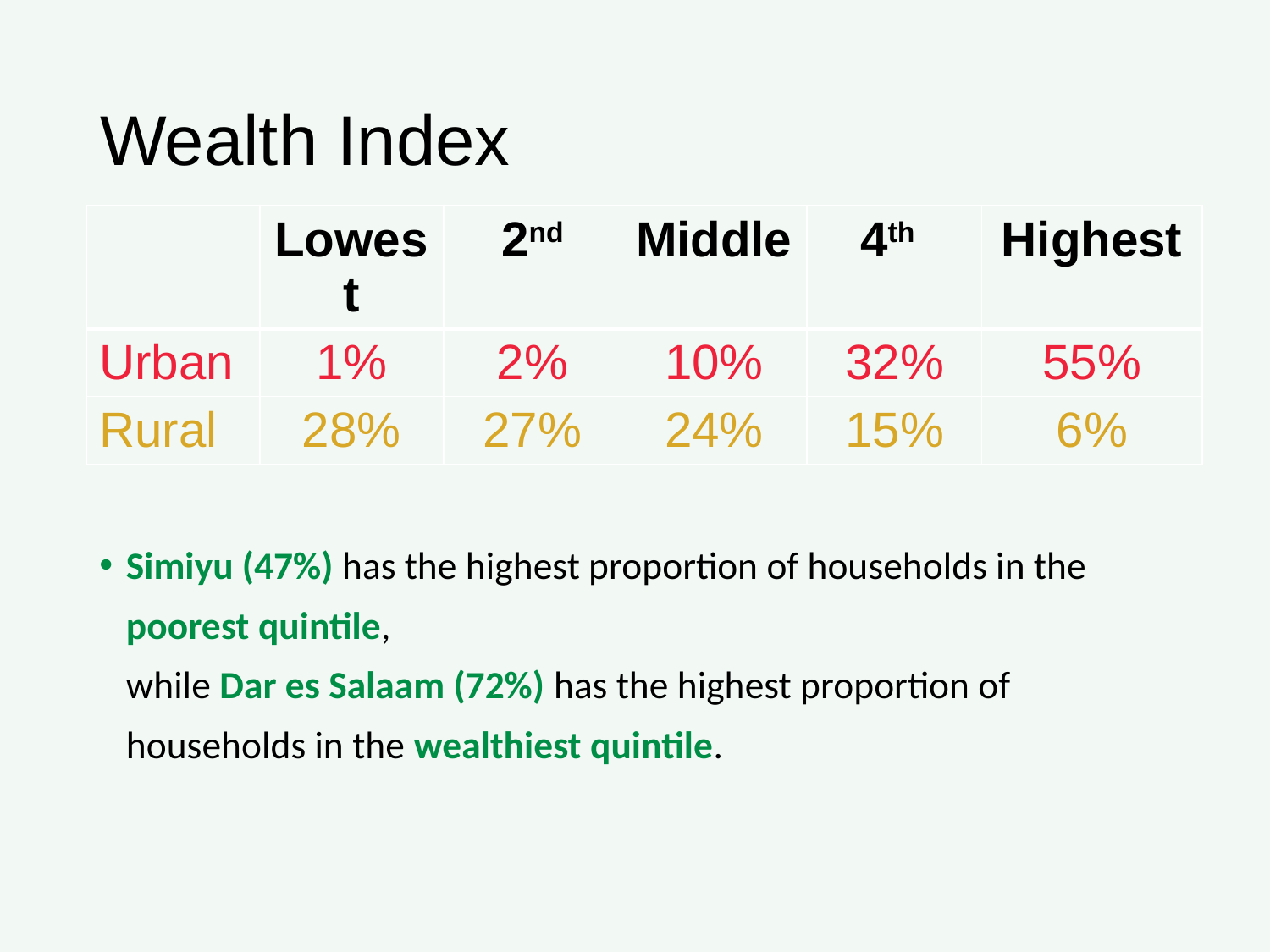

# Wealth Index
|  | Lowest | 2nd | Middle | 4th | Highest |
| --- | --- | --- | --- | --- | --- |
| Urban | 1% | 2% | 10% | 32% | 55% |
| Rural | 28% | 27% | 24% | 15% | 6% |
Simiyu (47%) has the highest proportion of households in the poorest quintile,
while Dar es Salaam (72%) has the highest proportion of households in the wealthiest quintile.